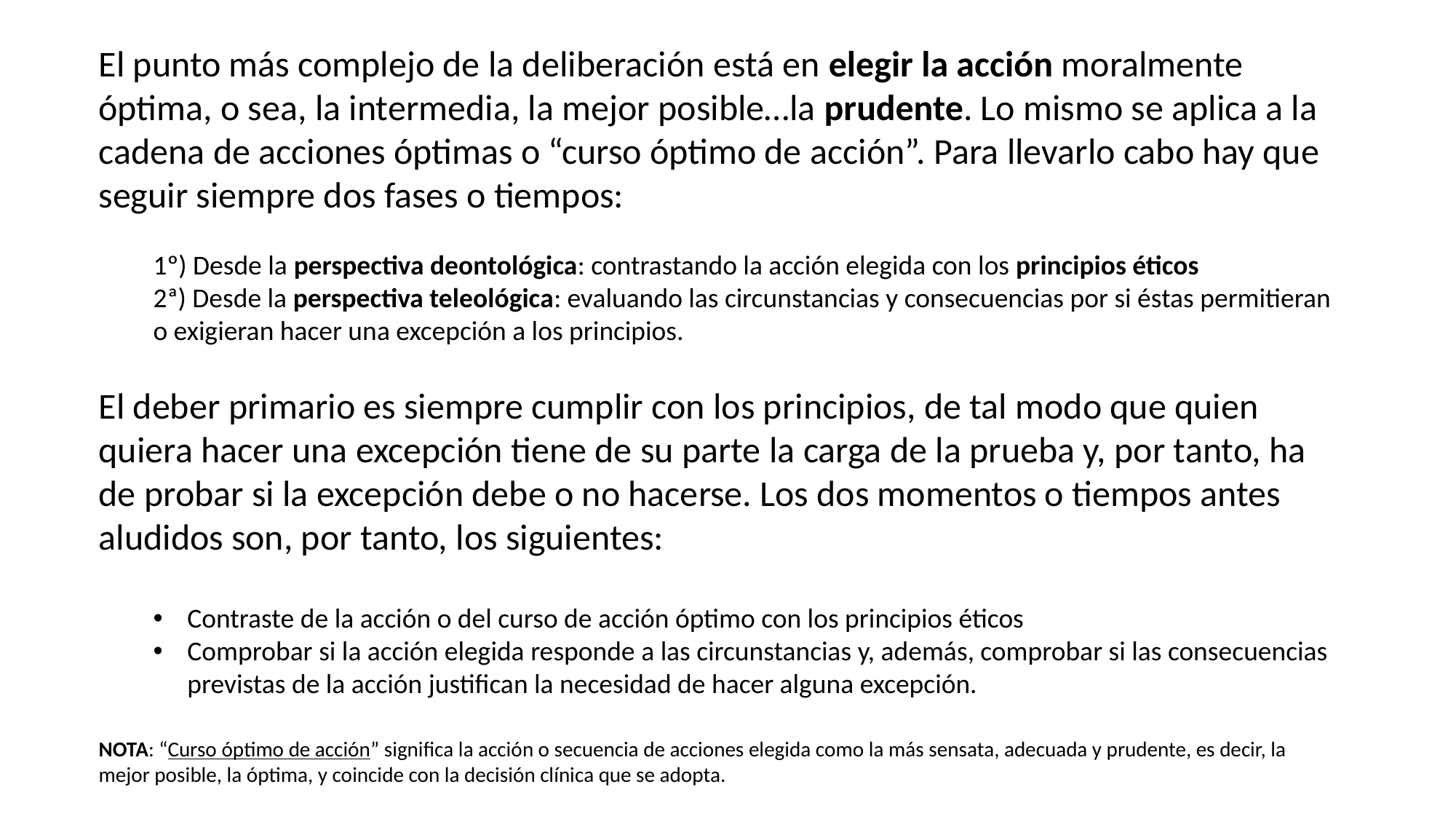

El punto más complejo de la deliberación está en elegir la acción moralmente óptima, o sea, la intermedia, la mejor posible…la prudente. Lo mismo se aplica a la cadena de acciones óptimas o “curso óptimo de acción”. Para llevarlo cabo hay que seguir siempre dos fases o tiempos:

1º) Desde la perspectiva deontológica: contrastando la acción elegida con los principios éticos
2ª) Desde la perspectiva teleológica: evaluando las circunstancias y consecuencias por si éstas permitieran o exigieran hacer una excepción a los principios.

El deber primario es siempre cumplir con los principios, de tal modo que quien quiera hacer una excepción tiene de su parte la carga de la prueba y, por tanto, ha de probar si la excepción debe o no hacerse. Los dos momentos o tiempos antes aludidos son, por tanto, los siguientes:

Contraste de la acción o del curso de acción óptimo con los principios éticos
Comprobar si la acción elegida responde a las circunstancias y, además, comprobar si las consecuencias previstas de la acción justifican la necesidad de hacer alguna excepción.

NOTA: “Curso óptimo de acción” significa la acción o secuencia de acciones elegida como la más sensata, adecuada y prudente, es decir, la mejor posible, la óptima, y coincide con la decisión clínica que se adopta.